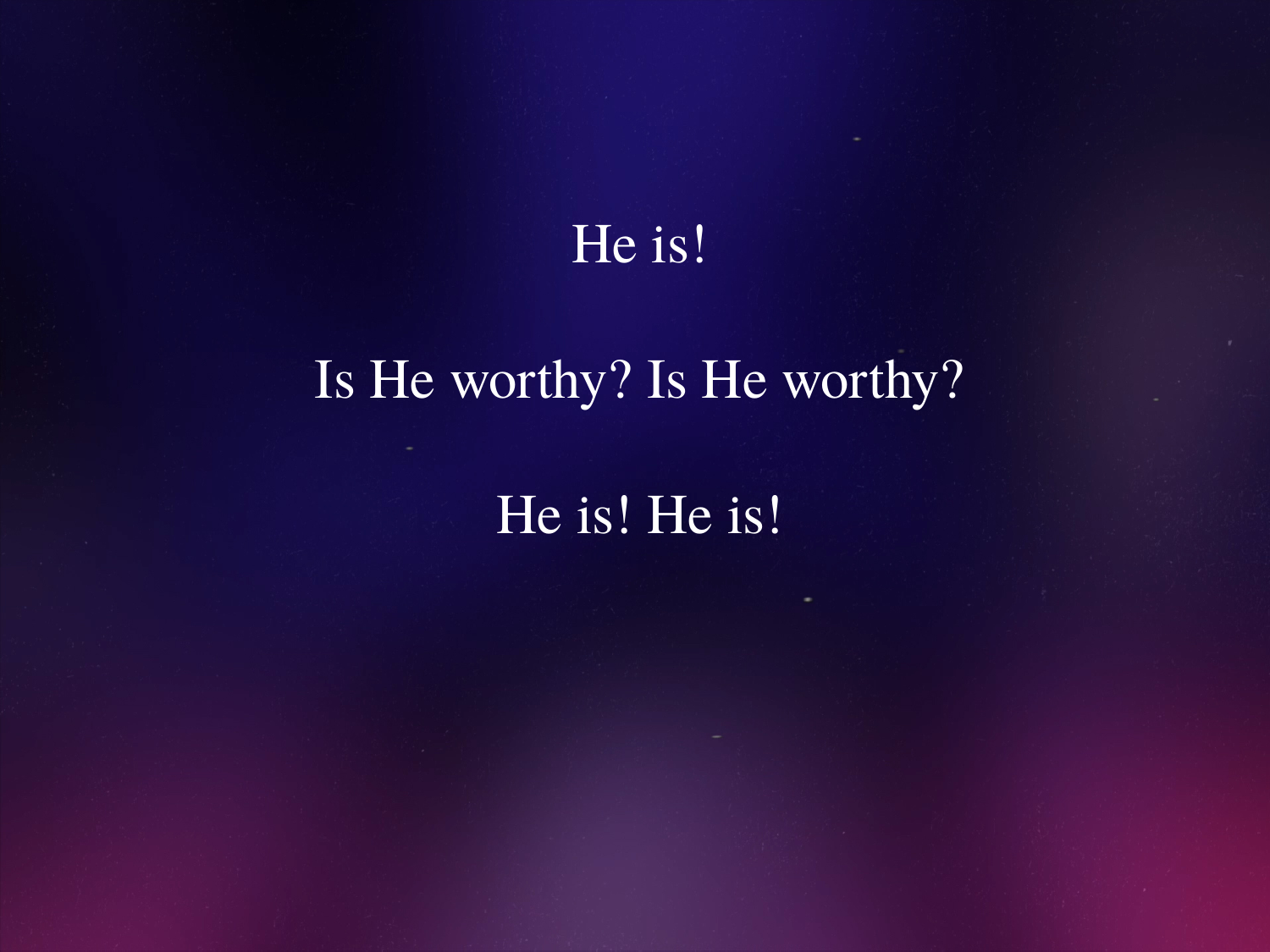

# He is! Is He worthy? Is He worthy? He is! He is!